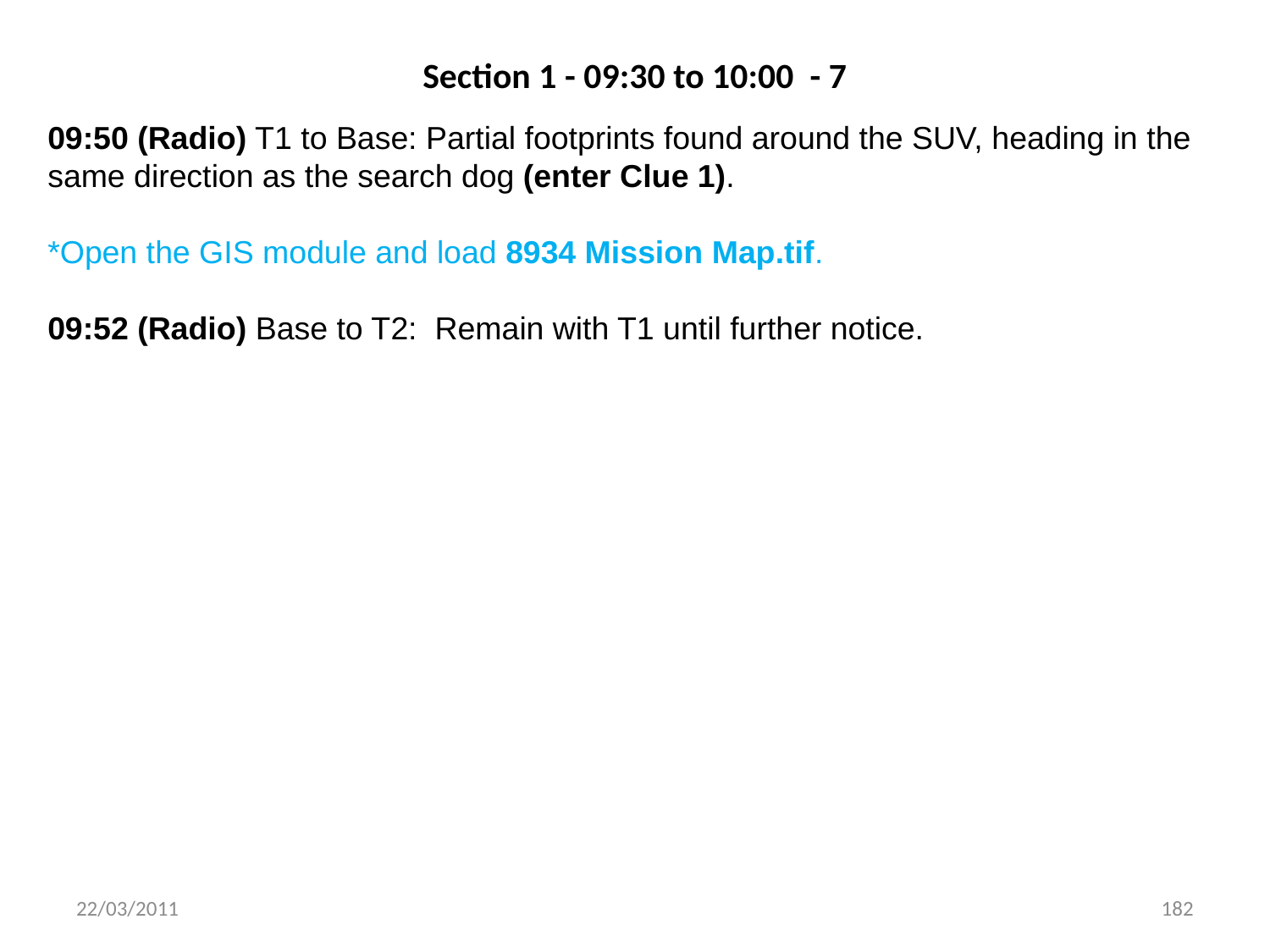

# Section 1 - 09:30 to 10:00  - 7
09:50 (Radio) T1 to Base: Partial footprints found around the SUV, heading in the same direction as the search dog (enter Clue 1).

*Open the GIS module and load 8934 Mission Map.tif.

09:52 (Radio) Base to T2:  Remain with T1 until further notice.
22/03/2011
182